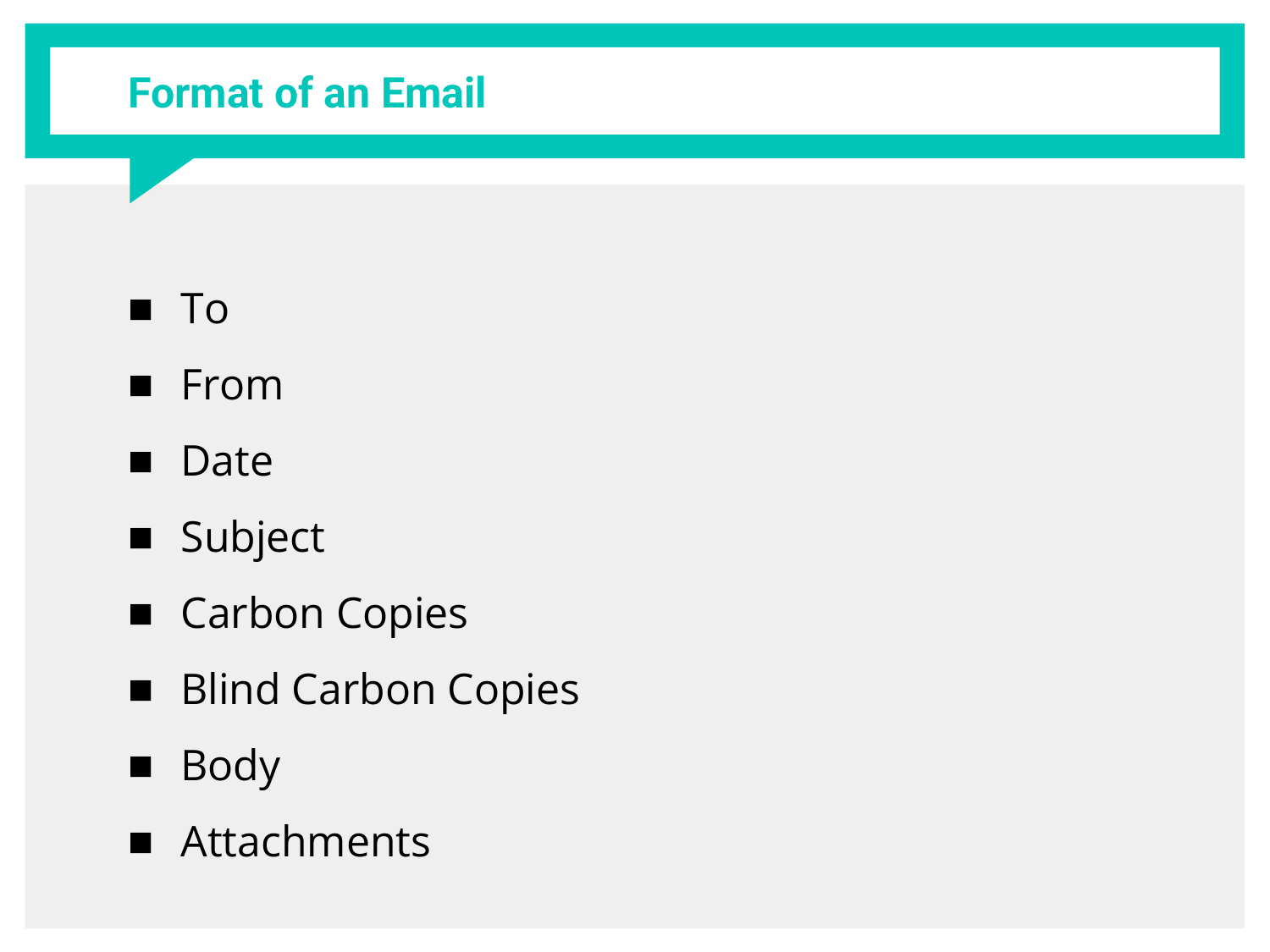

# Format of an Email
To
From
Date
Subject
Carbon Copies
Blind Carbon Copies
Body
Attachments